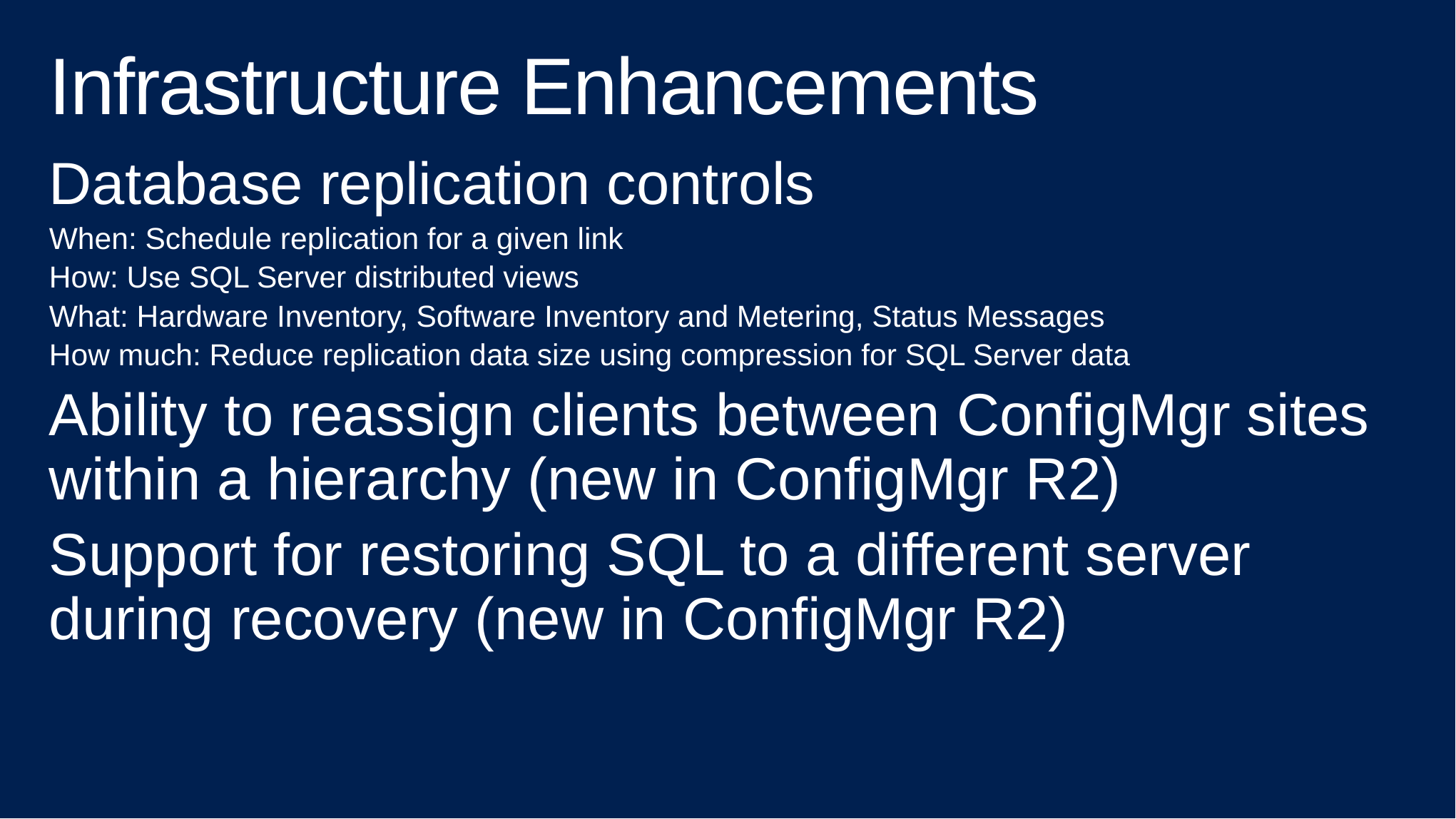

# Infrastructure Enhancements
Database replication controls
When: Schedule replication for a given link
How: Use SQL Server distributed views
What: Hardware Inventory, Software Inventory and Metering, Status Messages
How much: Reduce replication data size using compression for SQL Server data
Ability to reassign clients between ConfigMgr sites within a hierarchy (new in ConfigMgr R2)
Support for restoring SQL to a different server during recovery (new in ConfigMgr R2)